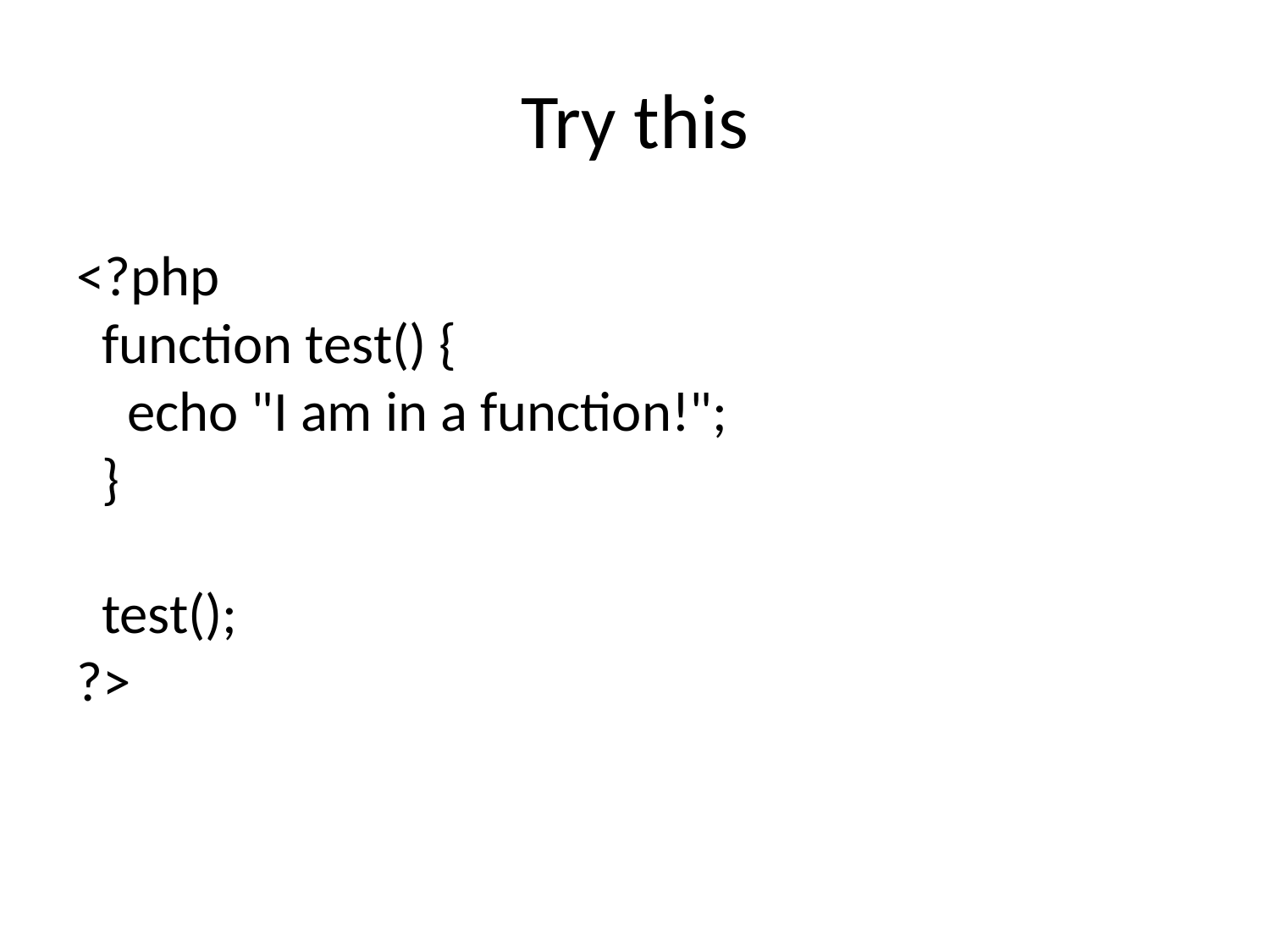

# Try this
<?php
  function test() {
    echo "I am in a function!";
  }
  test();
?>